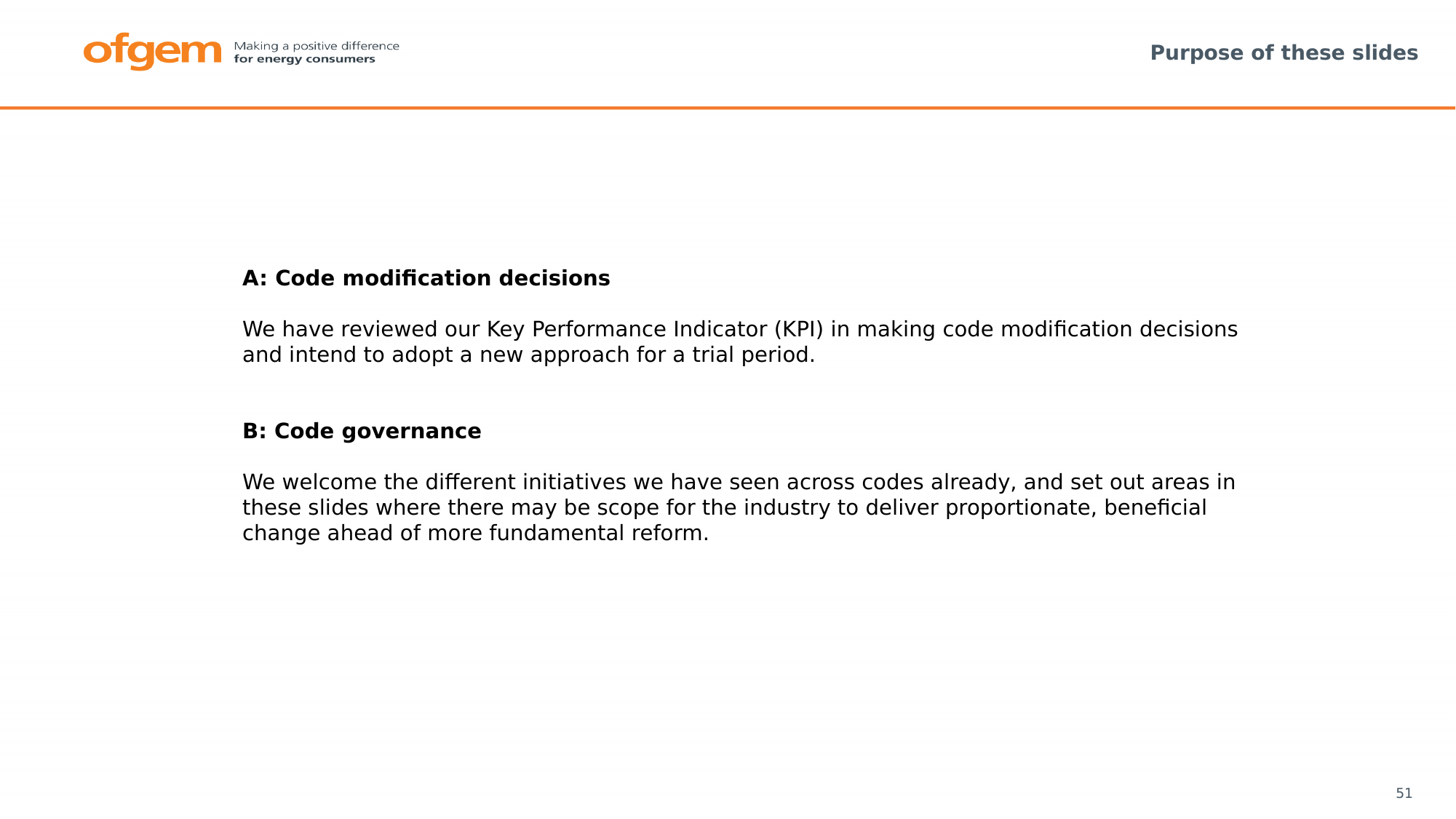

# Purpose of these slides

A: Code modification decisions

We have reviewed our Key Performance Indicator (KPI) in making code modification decisions and intend to adopt a new approach for a trial period.

B: Code governance

We welcome the different initiatives we have seen across codes already, and set out areas in these slides where there may be scope for the industry to deliver proportionate, beneficial change ahead of more fundamental reform.

51